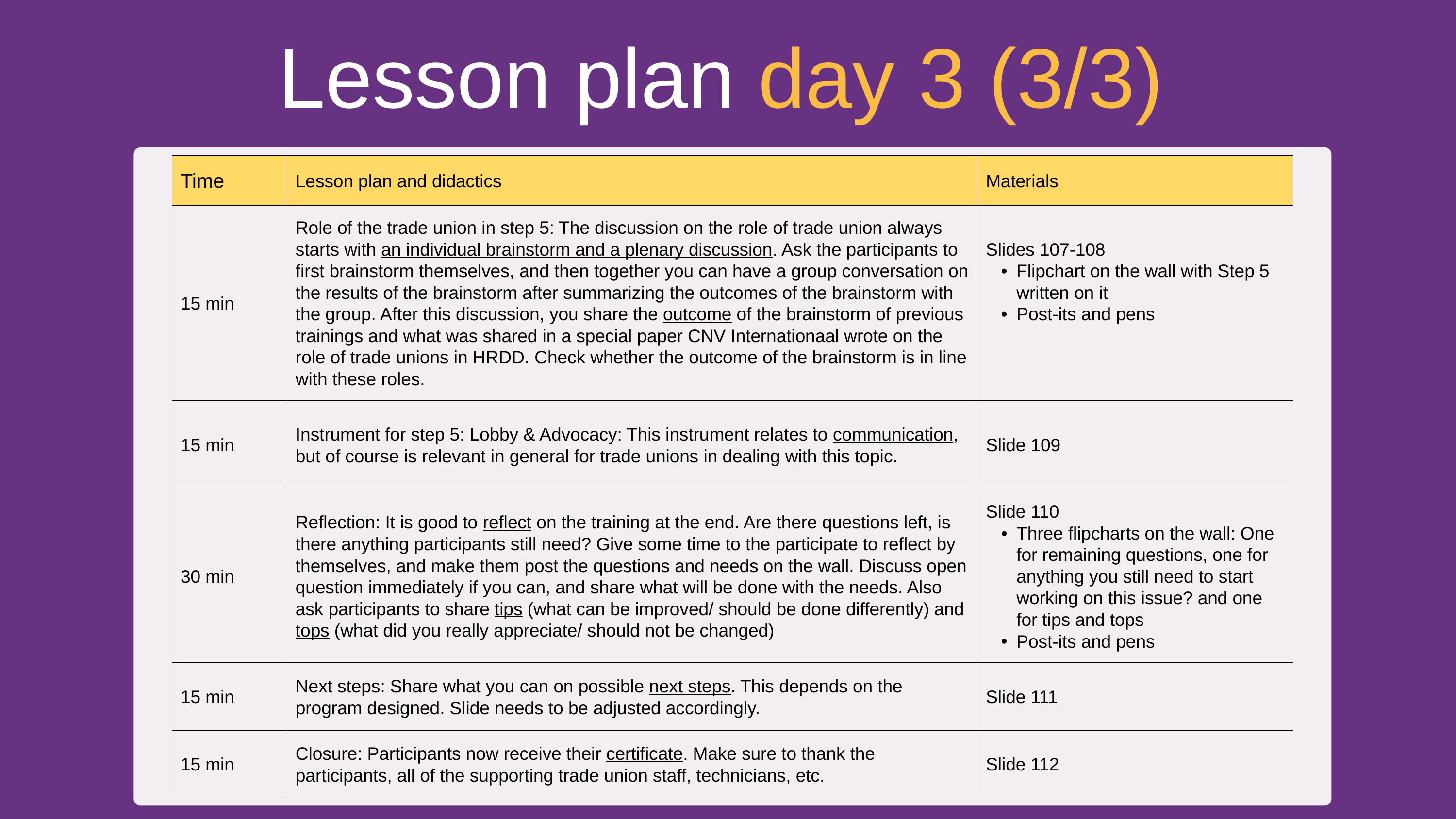

Lesson plan day 3 (3/3)

| Time | Lesson plan and didactics | Materials |
| --- | --- | --- |
| 15 min | Role of the trade union in step 5: The discussion on the role of trade union always starts with an individual brainstorm and a plenary discussion. Ask the participants to first brainstorm themselves, and then together you can have a group conversation on the results of the brainstorm after summarizing the outcomes of the brainstorm with the group. After this discussion, you share the outcome of the brainstorm of previous trainings and what was shared in a special paper CNV Internationaal wrote on the role of trade unions in HRDD. Check whether the outcome of the brainstorm is in line with these roles. | Slides 107-108 Flipchart on the wall with Step 5 written on it Post-its and pens |
| 15 min | Instrument for step 5: Lobby & Advocacy: This instrument relates to communication, but of course is relevant in general for trade unions in dealing with this topic. | Slide 109 |
| 30 min | Reflection: It is good to reflect on the training at the end. Are there questions left, is there anything participants still need? Give some time to the participate to reflect by themselves, and make them post the questions and needs on the wall. Discuss open question immediately if you can, and share what will be done with the needs. Also ask participants to share tips (what can be improved/ should be done differently) and tops (what did you really appreciate/ should not be changed) | Slide 110 Three flipcharts on the wall: One for remaining questions, one for anything you still need to start working on this issue? and one for tips and tops Post-its and pens |
| 15 min | Next steps: Share what you can on possible next steps. This depends on the program designed. Slide needs to be adjusted accordingly. | Slide 111 |
| 15 min | Closure: Participants now receive their certificate. Make sure to thank the participants, all of the supporting trade union staff, technicians, etc. | Slide 112 |